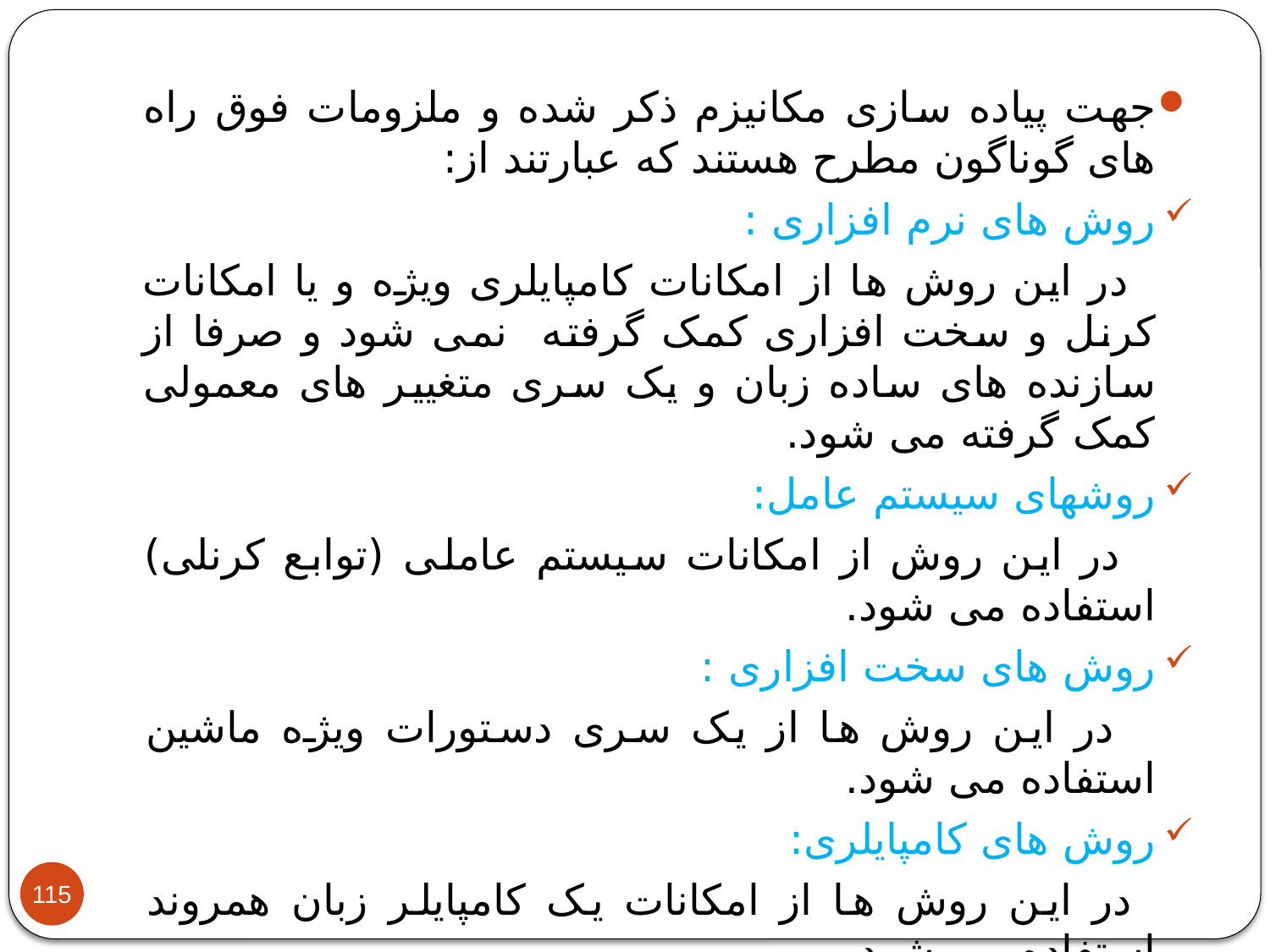

جهت پیاده سازی مکانیزم ذکر شده و ملزومات فوق راه های گوناگون مطرح هستند که عبارتند از:
روش های نرم افزاری :
    در این روش ها از امکانات کامپایلری ویژه و یا امکانات کرنل و سخت افزاری کمک گرفته  نمی شود و صرفا از سازنده های ساده زبان و یک سری متغییر های معمولی کمک گرفته می شود.
روشهای سیستم عامل:
    در این روش از امکانات سیستم عاملی (توابع کرنلی) استفاده می شود.
روش های سخت افزاری :
    در این روش ها از یک سری دستورات ویژه ماشین استفاده می شود.
روش های کامپایلری:
   در این روش ها از امکانات یک کامپایلر زبان همروند استفاده می شود.

115